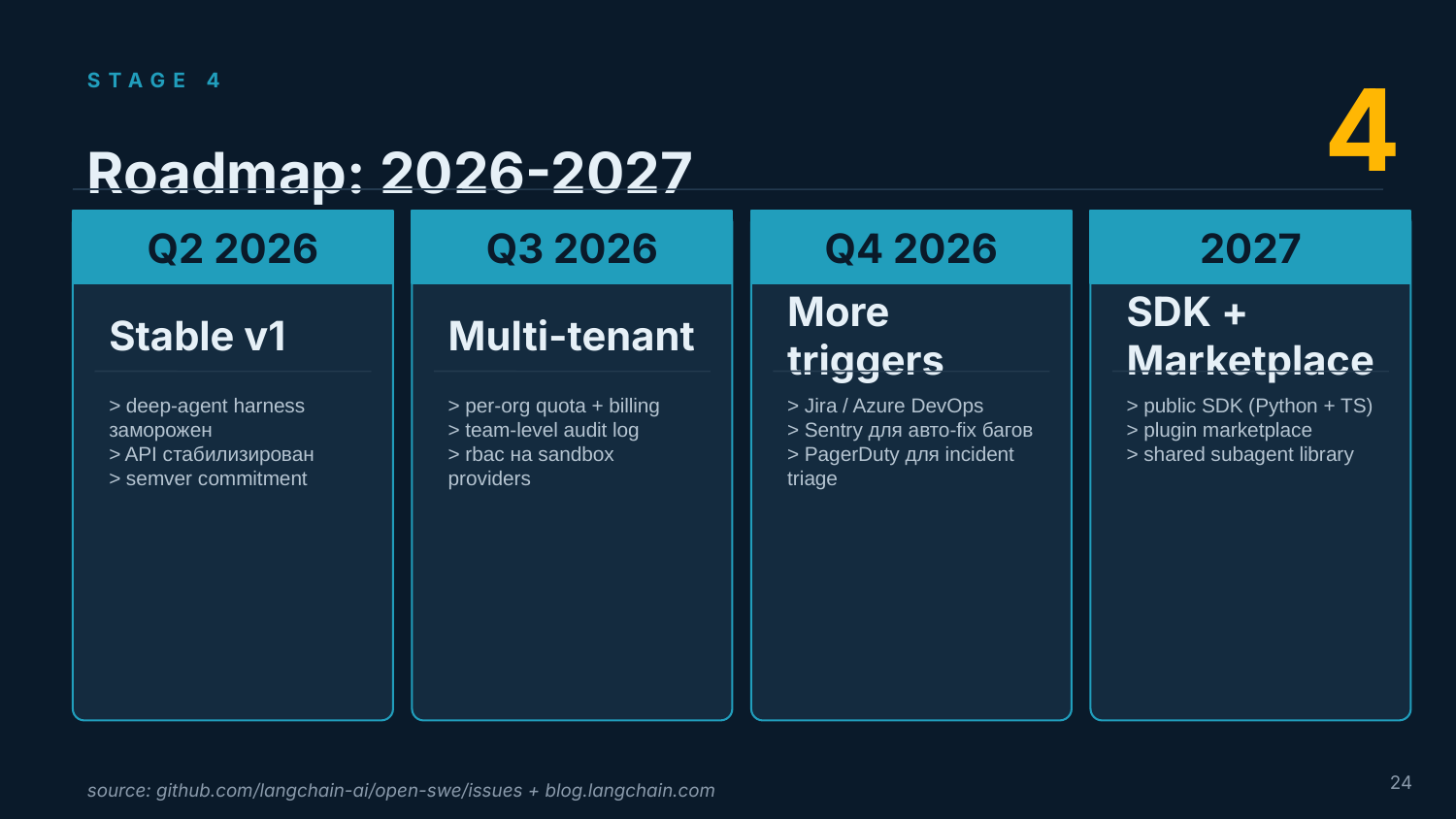

4
STAGE 4
Roadmap: 2026-2027

Q2 2026

Q3 2026

Q4 2026

2027
Stable v1
Multi-tenant
More triggers
SDK + Marketplace

> deep-agent harness заморожен
> API стабилизирован
> semver commitment

> per-org quota + billing
> team-level audit log
> rbac на sandbox providers

> Jira / Azure DevOps
> Sentry для авто-fix багов
> PagerDuty для incident triage

> public SDK (Python + TS)
> plugin marketplace
> shared subagent library

24
source: github.com/langchain-ai/open-swe/issues + blog.langchain.com